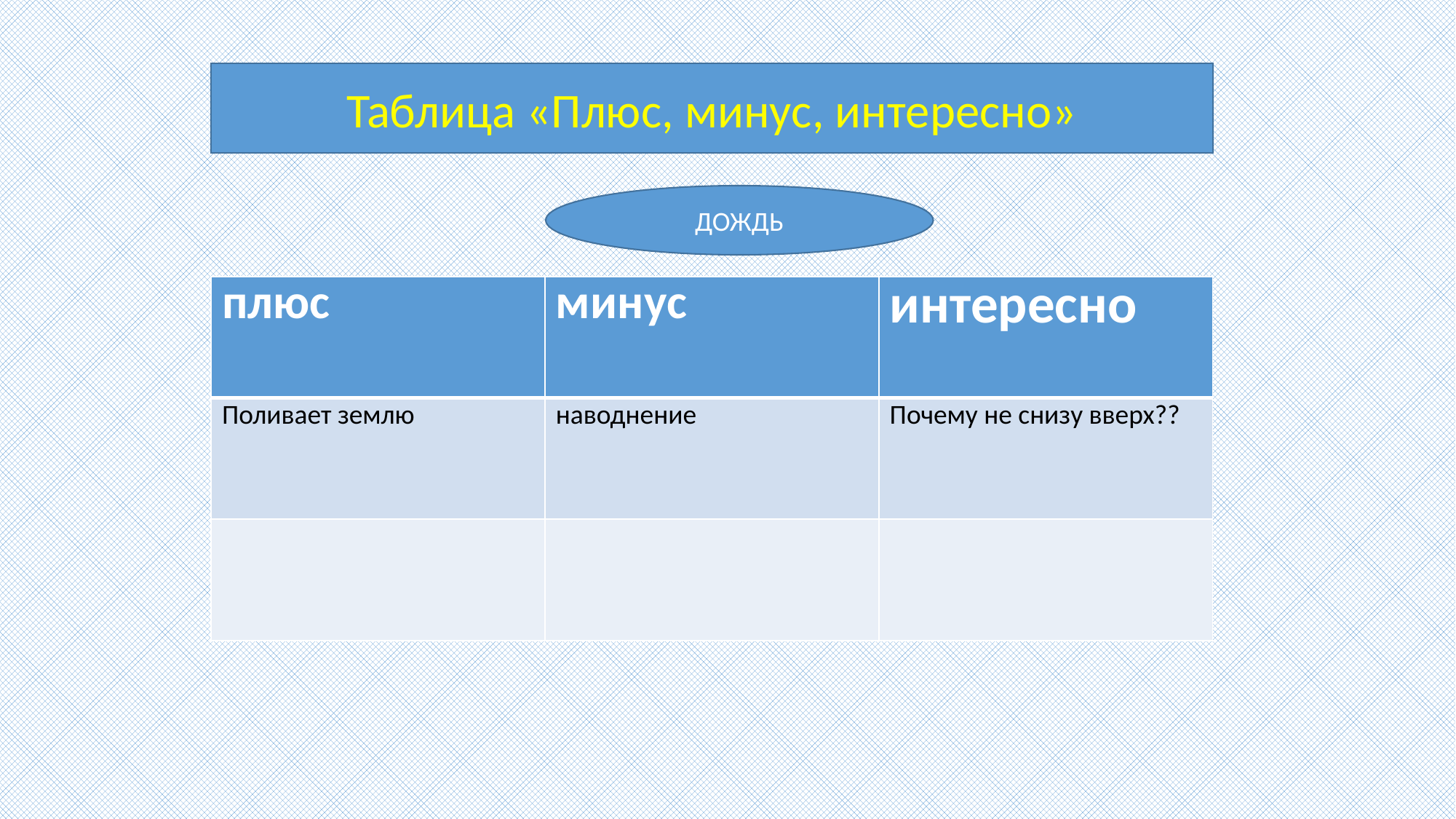

Таблица «Плюс, минус, интересно»
ДОЖДЬ
| плюс | минус | интересно |
| --- | --- | --- |
| Поливает землю | наводнение | Почему не снизу вверх?? |
|  |  |  |